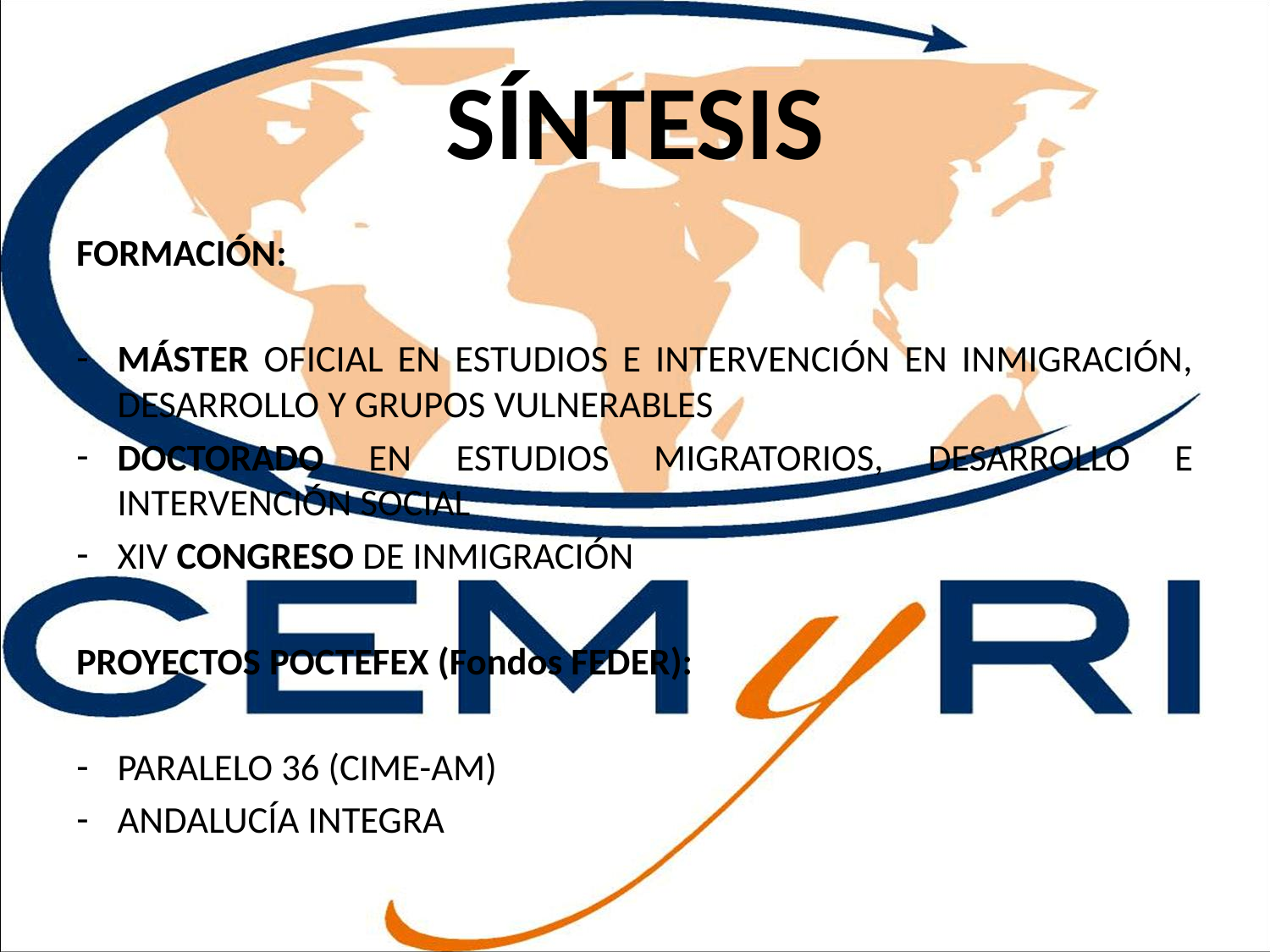

# SÍNTESIS
FORMACIÓN:

MÁSTER OFICIAL EN ESTUDIOS E INTERVENCIÓN EN INMIGRACIÓN, DESARROLLO Y GRUPOS VULNERABLES
DOCTORADO EN ESTUDIOS MIGRATORIOS, DESARROLLO E INTERVENCIÓN SOCIAL
XIV CONGRESO DE INMIGRACIÓN

PROYECTOS POCTEFEX (Fondos FEDER):

PARALELO 36 (CIME-AM)
ANDALUCÍA INTEGRA